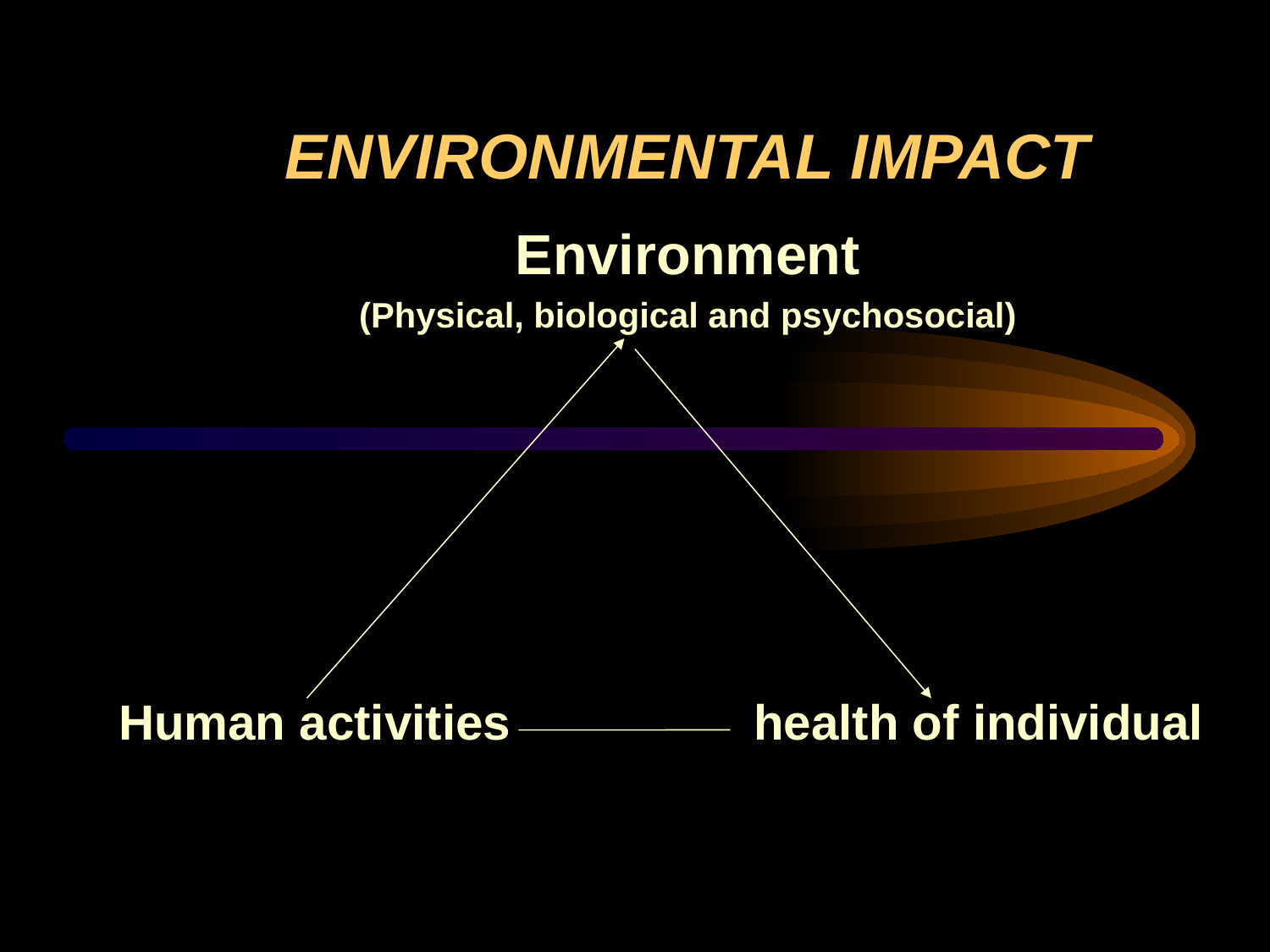

# ENVIRONMENTAL IMPACT
Environment
(Physical, biological and psychosocial)

Human activities		health of individual